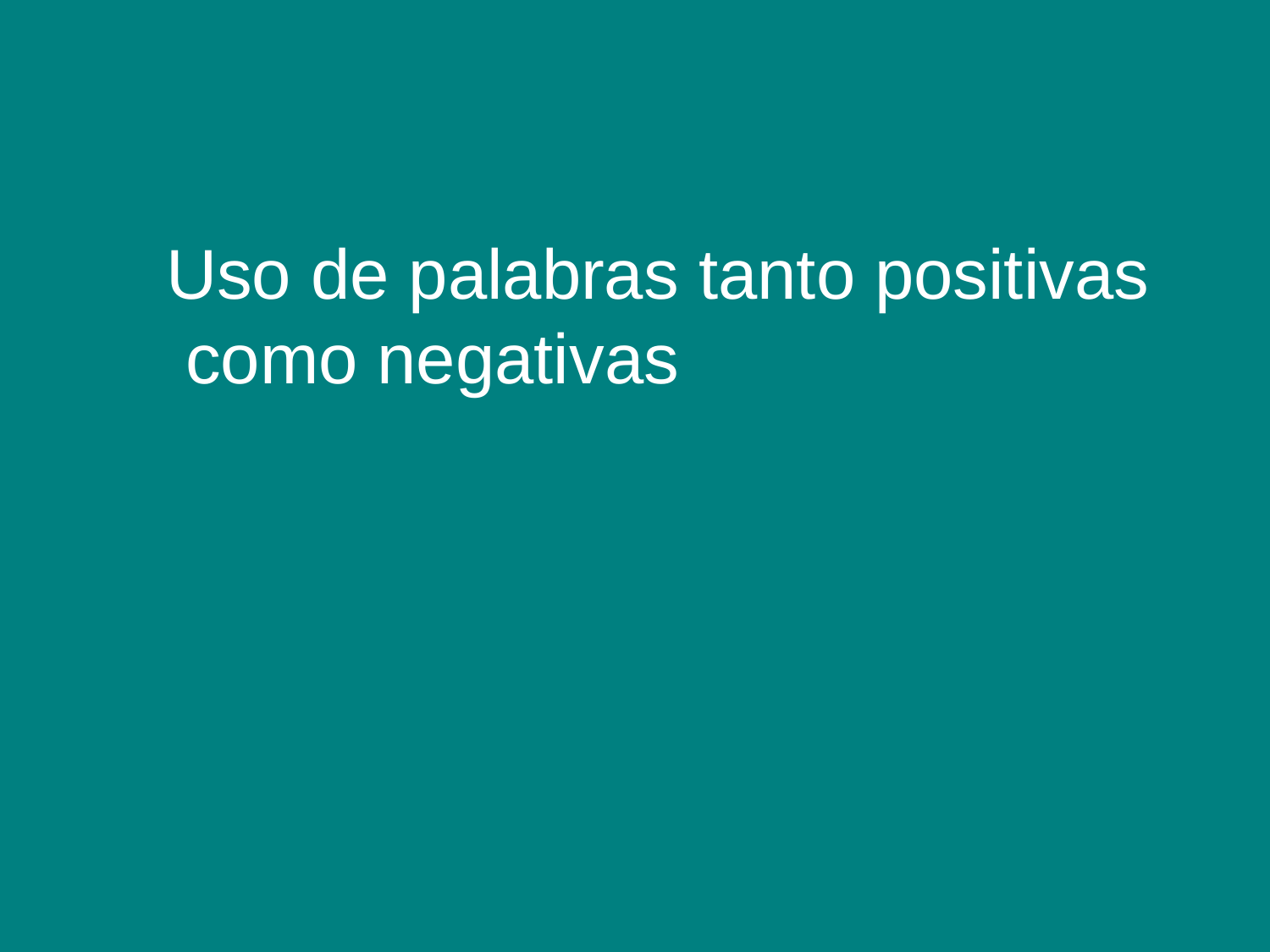

Uso de palabras tanto positivas
 como negativas